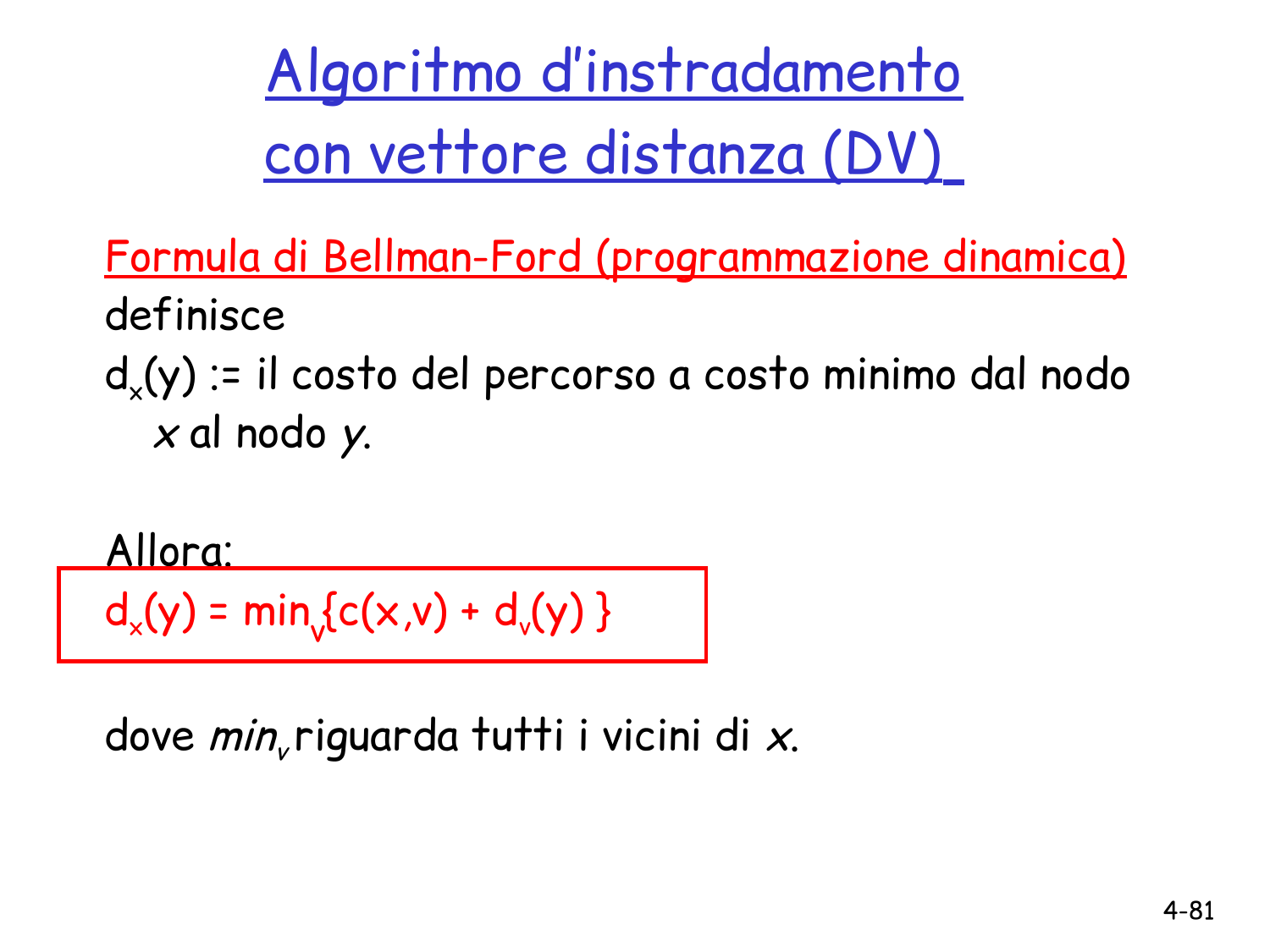

# Algoritmo d’instradamento con vettore distanza (DV)
Formula di Bellman-Ford (programmazione dinamica)
definisce
dx(y) := il costo del percorso a costo minimo dal nodo x al nodo y.

Allora:
dx(y) = min {c(x,v) + dv(y) }

dove minv riguarda tutti i vicini di x.

v
4-81